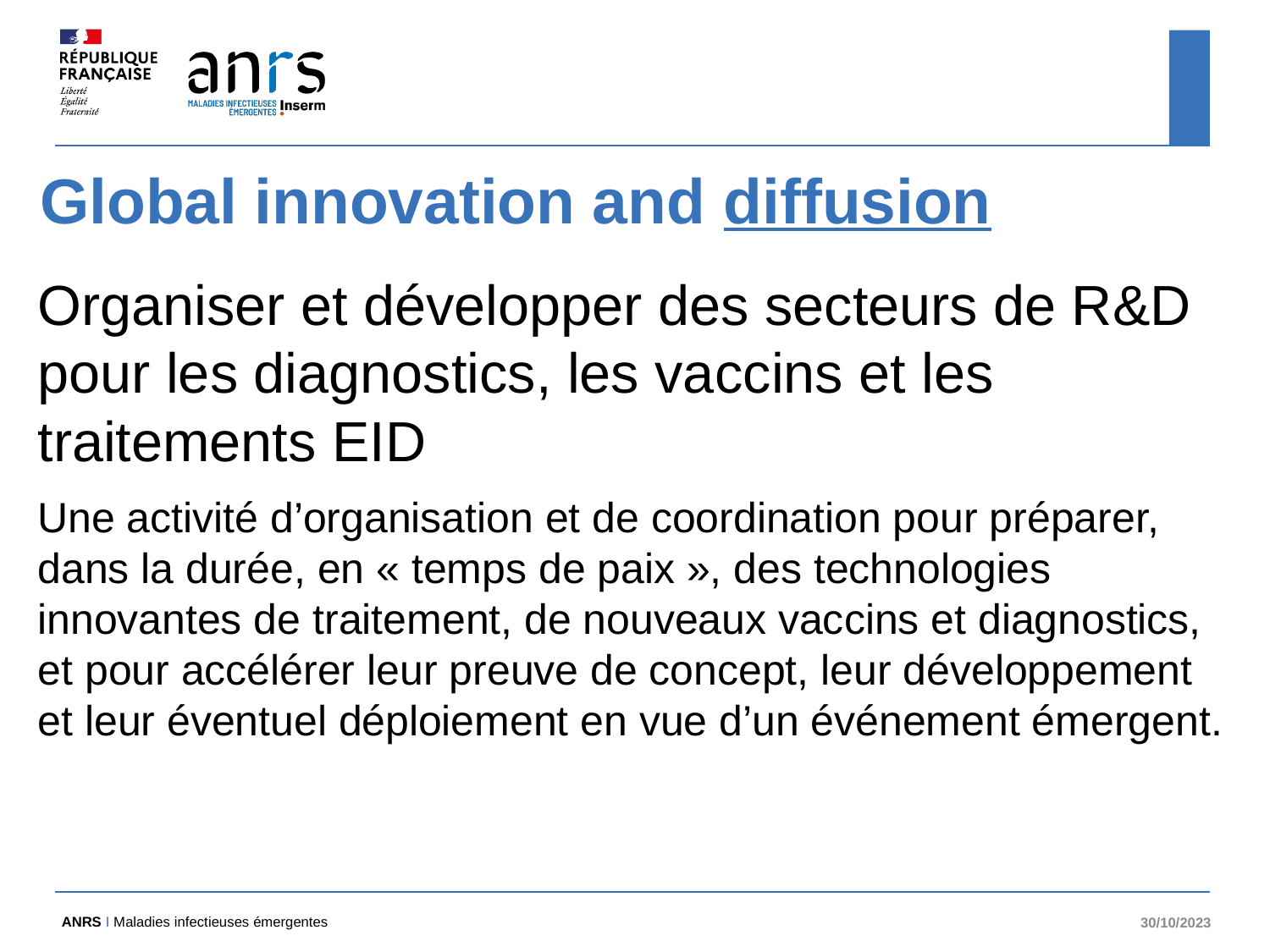

# Global innovation and diffusion
Organiser et développer des secteurs de R&D pour les diagnostics, les vaccins et les traitements EID
Une activité d’organisation et de coordination pour préparer, dans la durée, en « temps de paix », des technologies innovantes de traitement, de nouveaux vaccins et diagnostics, et pour accélérer leur preuve de concept, leur développement et leur éventuel déploiement en vue d’un événement émergent.

30/10/2023